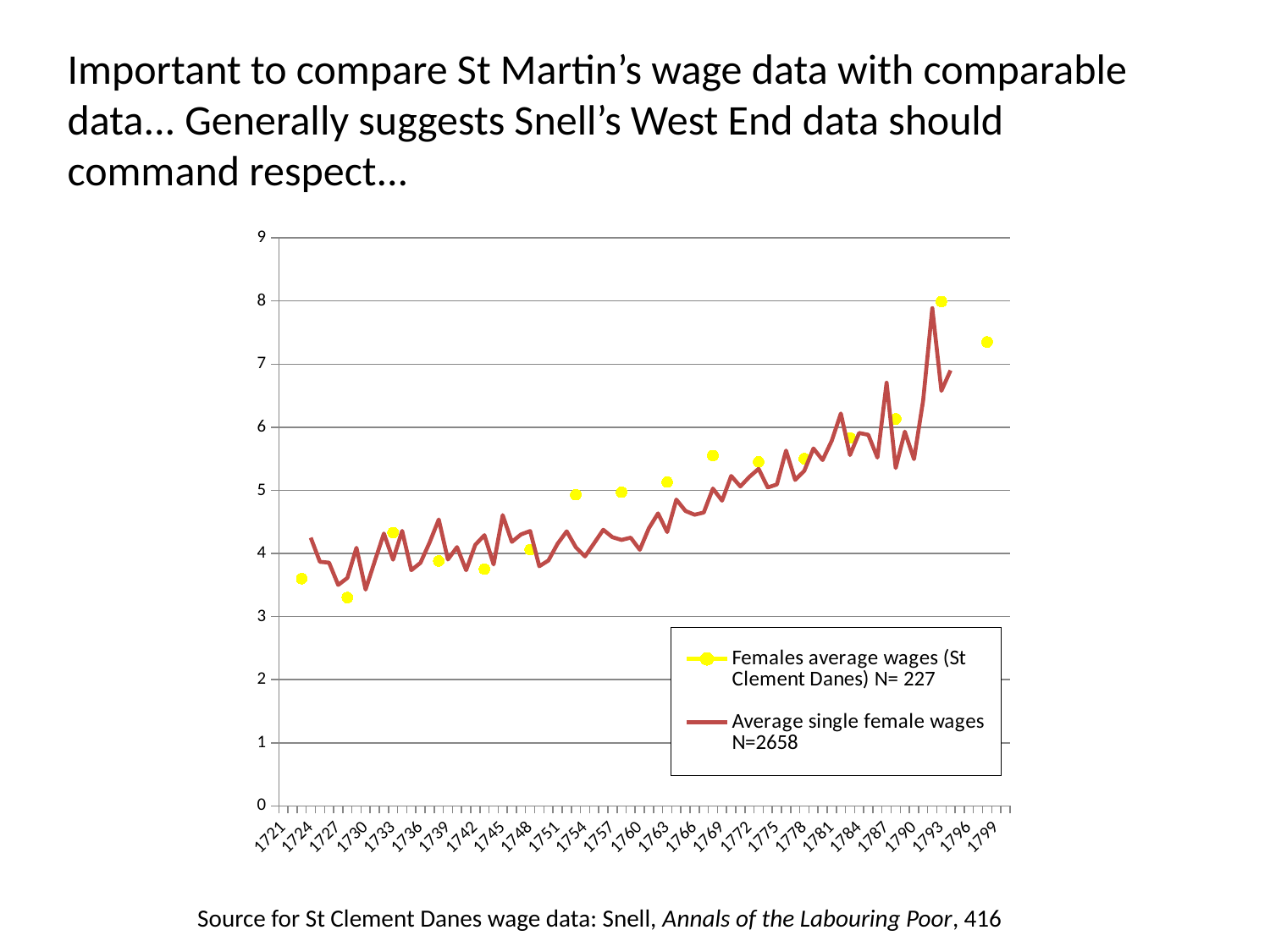

Important to compare St Martin’s wage data with comparable data... Generally suggests Snell’s West End data should command respect...

### Chart

| Category | Females average wages (St Clement Danes) N= 227 | Average single female wages N=2658 |
|---|---|---|
| 1721 | None | None |
| 1722 | None | None |
| 1723 | 3.6 | None |
| 1724 | None | 4.25 |
| 1725 | None | 3.866699999999998 |
| 1726 | None | 3.8528999999999973 |
| 1727 | None | 3.5 |
| 1728 | 3.3 | 3.6111 |
| 1729 | None | 4.089300000000002 |
| 1730 | None | 3.426499999999998 |
| 1731 | None | 3.8749999999999987 |
| 1732 | None | 4.3153999999999995 |
| 1733 | 4.33 | 3.9 |
| 1734 | None | 4.357099999999996 |
| 1735 | None | 3.7333 |
| 1736 | None | 3.8499999999999988 |
| 1737 | None | 4.1739 |
| 1738 | 3.88 | 4.5379 |
| 1739 | None | 3.902699999999998 |
| 1740 | None | 4.1 |
| 1741 | None | 3.7323999999999997 |
| 1742 | None | 4.1368 |
| 1743 | 3.75 | 4.289 |
| 1744 | None | 3.8243 |
| 1745 | None | 4.6068999999999996 |
| 1746 | None | 4.1833 |
| 1747 | None | 4.3016 |
| 1748 | 4.06 | 4.3547999999999965 |
| 1749 | None | 3.7963 |
| 1750 | None | 3.8875 |
| 1751 | None | 4.152199999999996 |
| 1752 | None | 4.35 |
| 1753 | 4.930000000000002 | 4.0968 |
| 1754 | None | 3.952399999999998 |
| 1755 | None | 4.162999999999996 |
| 1756 | None | 4.375 |
| 1757 | None | 4.2576 |
| 1758 | 4.970000000000002 | 4.2143 |
| 1759 | None | 4.25 |
| 1760 | None | 4.0577 |
| 1761 | None | 4.4 |
| 1762 | None | 4.6347999999999985 |
| 1763 | 5.13 | 4.3382 |
| 1764 | None | 4.852999999999996 |
| 1765 | None | 4.6723 |
| 1766 | None | 4.6132 |
| 1767 | None | 4.647999999999996 |
| 1768 | 5.55 | 5.0283999999999995 |
| 1769 | None | 4.8354 |
| 1770 | None | 5.2273999999999985 |
| 1771 | None | 5.0615 |
| 1772 | None | 5.2138 |
| 1773 | 5.45 | 5.3398 |
| 1774 | None | 5.0459 |
| 1775 | None | 5.093 |
| 1776 | None | 5.6302 |
| 1777 | None | 5.164699999999996 |
| 1778 | 5.5 | 5.3092 |
| 1779 | None | 5.6633 |
| 1780 | None | 5.479100000000003 |
| 1781 | None | 5.785 |
| 1782 | None | 6.2174999999999985 |
| 1783 | 5.83 | 5.5588999999999995 |
| 1784 | None | 5.9082 |
| 1785 | None | 5.8796 |
| 1786 | None | 5.5186 |
| 1787 | None | 6.7043 |
| 1788 | 6.13 | 5.352899999999996 |
| 1789 | None | 5.9303000000000035 |
| 1790 | None | 5.4935 |
| 1791 | None | 6.4238 |
| 1792 | None | 7.8864 |
| 1793 | 7.99 | 6.576 |
| 1794 | None | 6.9 |
| 1795 | None | None |
| 1796 | None | None |
| 1797 | None | None |
| 1798 | 7.35 | None |
| 1799 | None | None |
| 1800 | None | None |
Source for St Clement Danes wage data: Snell, Annals of the Labouring Poor, 416